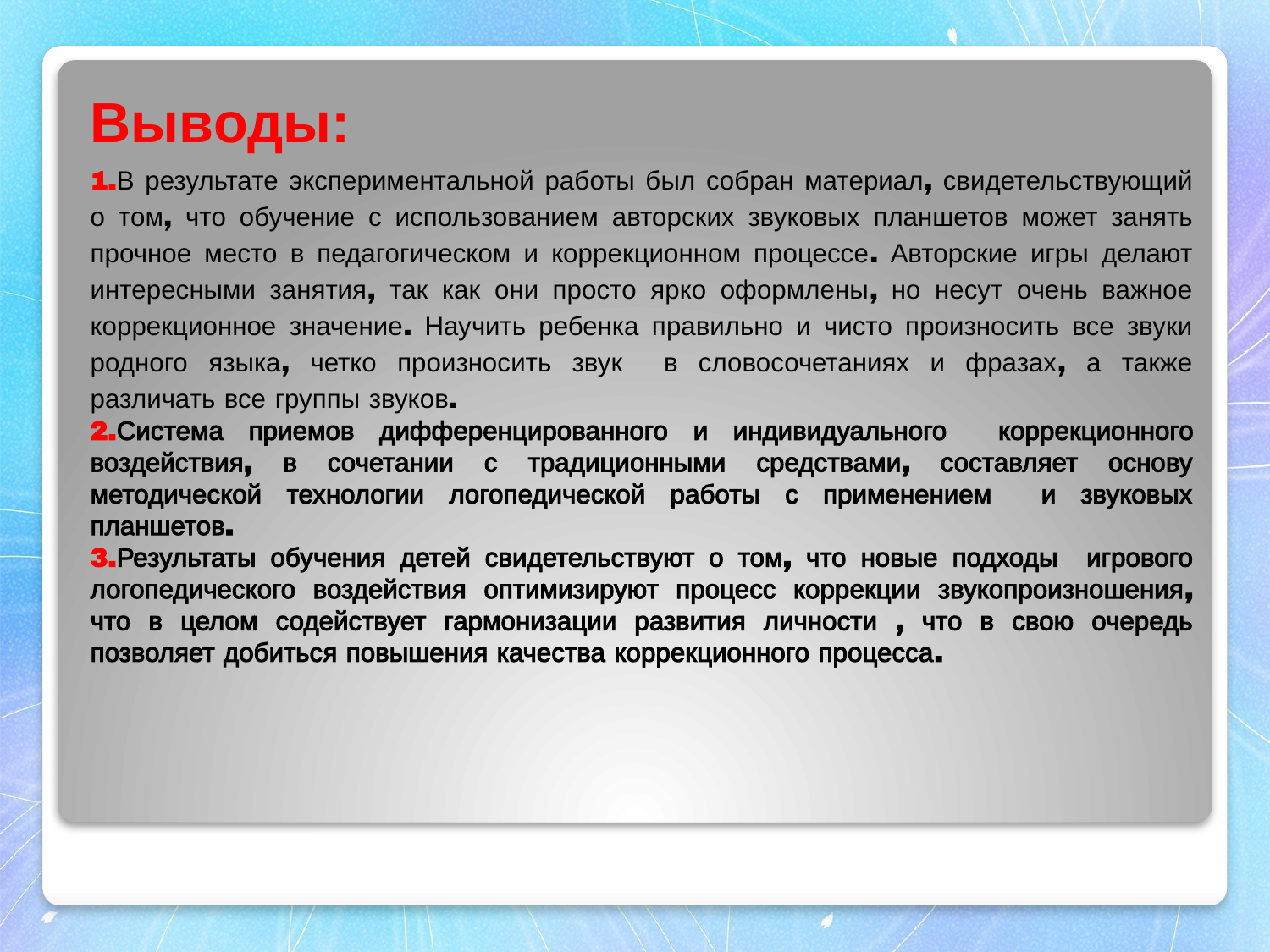

Выводы:
1.В результате экспериментальной работы был собран материал, свидетельствующий о том, что обучение с использованием авторских звуковых планшетов может занять прочное место в педагогическом и коррекционном процессе. Авторские игры делают интересными занятия, так как они просто ярко оформлены, но несут очень важное коррекционное значение. Научить ребенка правильно и чисто произносить все звуки родного языка, четко произносить звук  в словосочетаниях и фразах, а также различать все группы звуков.
2.Система приемов дифференцированного и индивидуального  коррекционного воздействия, в сочетании с традиционными средствами, составляет основу методической технологии логопедической работы с применением  и звуковых планшетов.
3.Результаты обучения детей свидетельствуют о том, что новые подходы  игрового логопедического воздействия оптимизируют процесс коррекции звукопроизношения, что в целом содействует гармонизации развития личности , что в свою очередь позволяет добиться повышения качества коррекционного процесса.